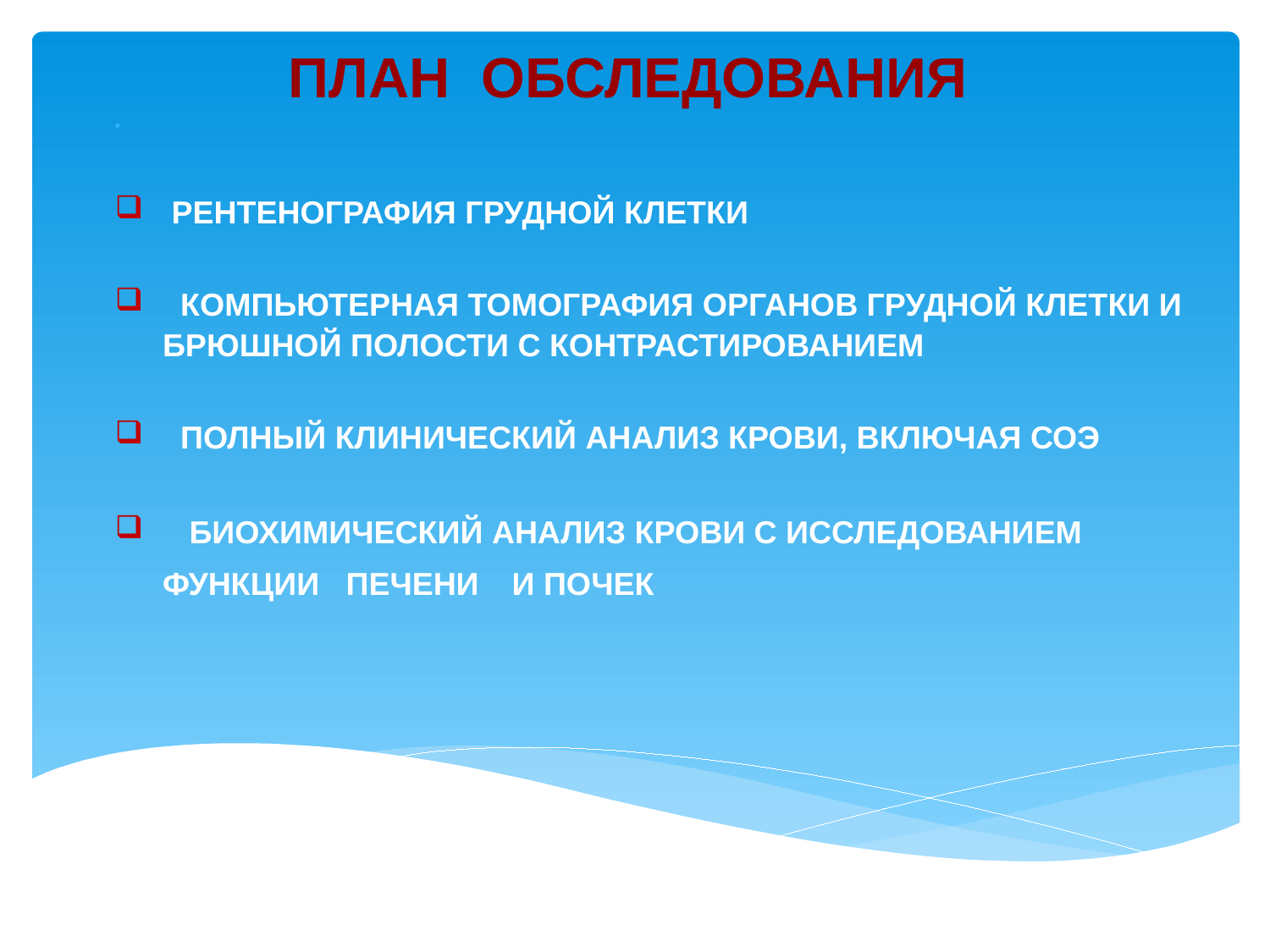

# ПЛАН  ОБСЛЕДОВАНИЯ

 РЕНТЕНОГРАФИЯ ГРУДНОЙ КЛЕТКИ

  КОМПЬЮТЕРНАЯ ТОМОГРАФИЯ ОРГАНОВ ГРУДНОЙ КЛЕТКИ И  БРЮШНОЙ ПОЛОСТИ С КОНТРАСТИРОВАНИЕМ

  ПОЛНЫЙ КЛИНИЧЕСКИЙ АНАЛИЗ КРОВИ, ВКЛЮЧАЯ СОЭ

   БИОХИМИЧЕСКИЙ АНАЛИЗ КРОВИ С ИССЛЕДОВАНИЕМ  ФУНКЦИИ   ПЕЧЕНИ   И ПОЧЕК